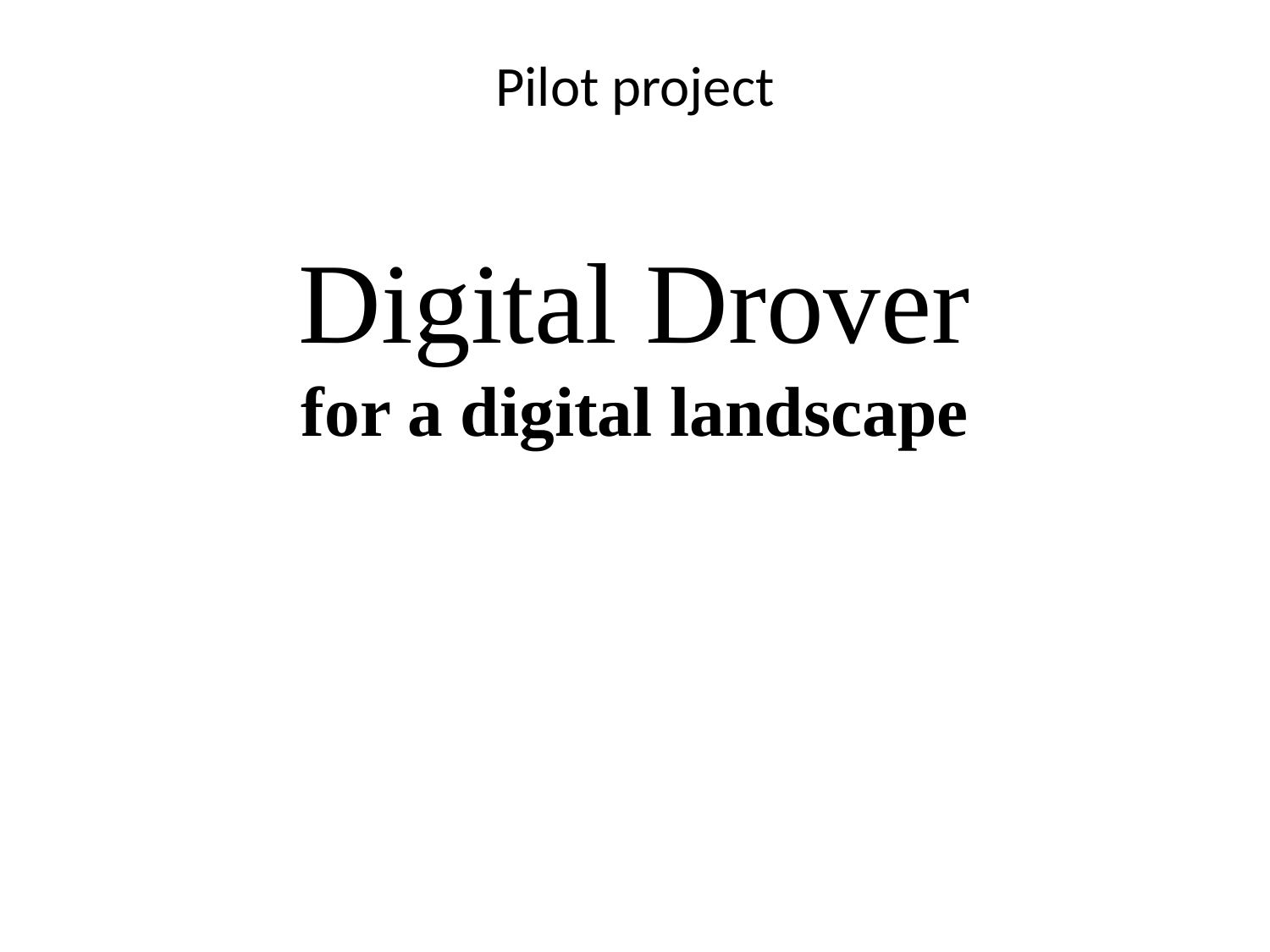

# Pilot project
Digital Drover
for a digital landscape